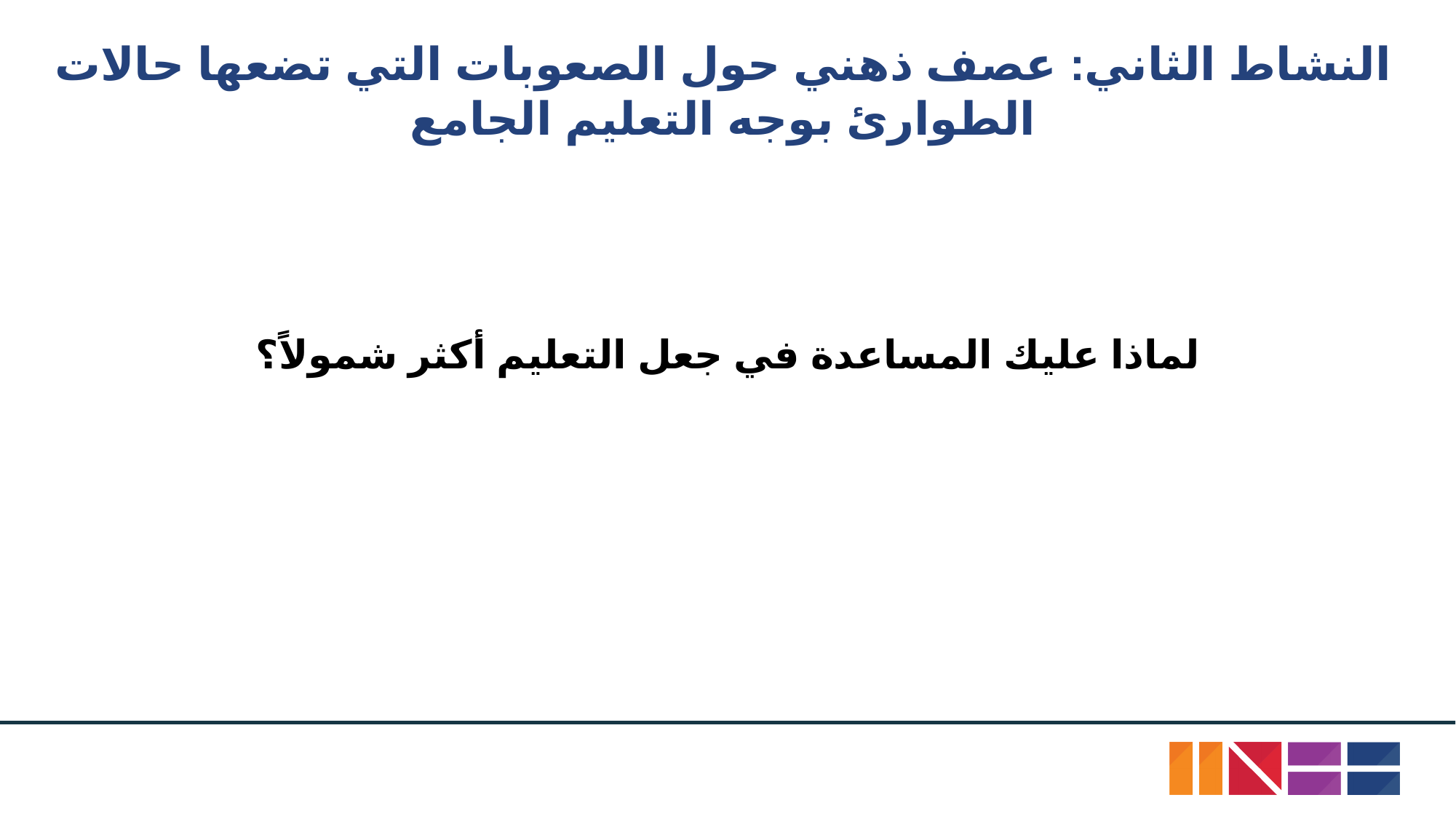

# النشاط الثاني: عصف ذهني حول الصعوبات التي تضعها حالات الطوارئ بوجه التعليم الجامع

لماذا عليك المساعدة في جعل التعليم أكثر شمولاً؟